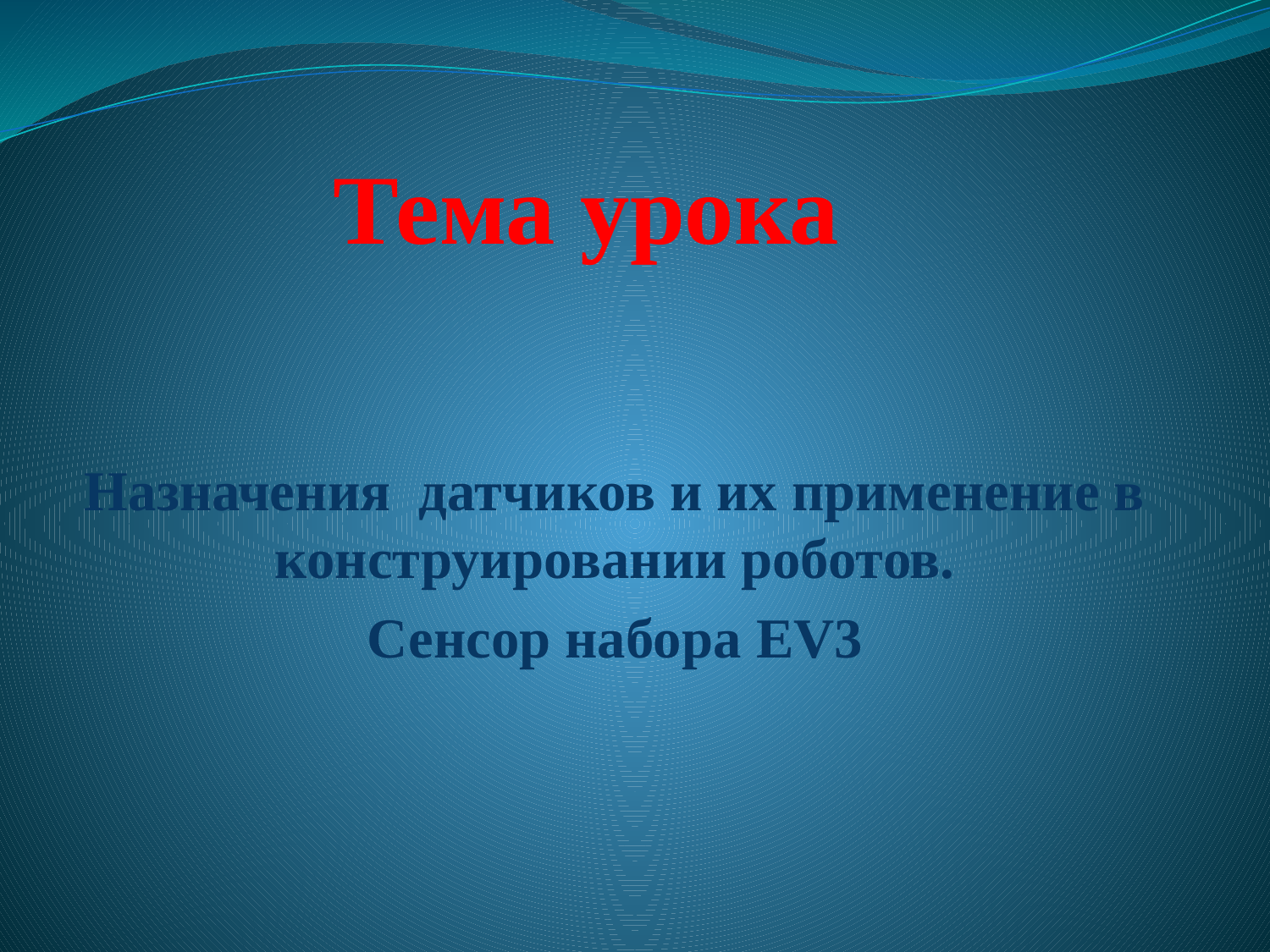

# Тема урока
Назначения  датчиков и их применение в конструировании роботов.
Сенсор набора EV3